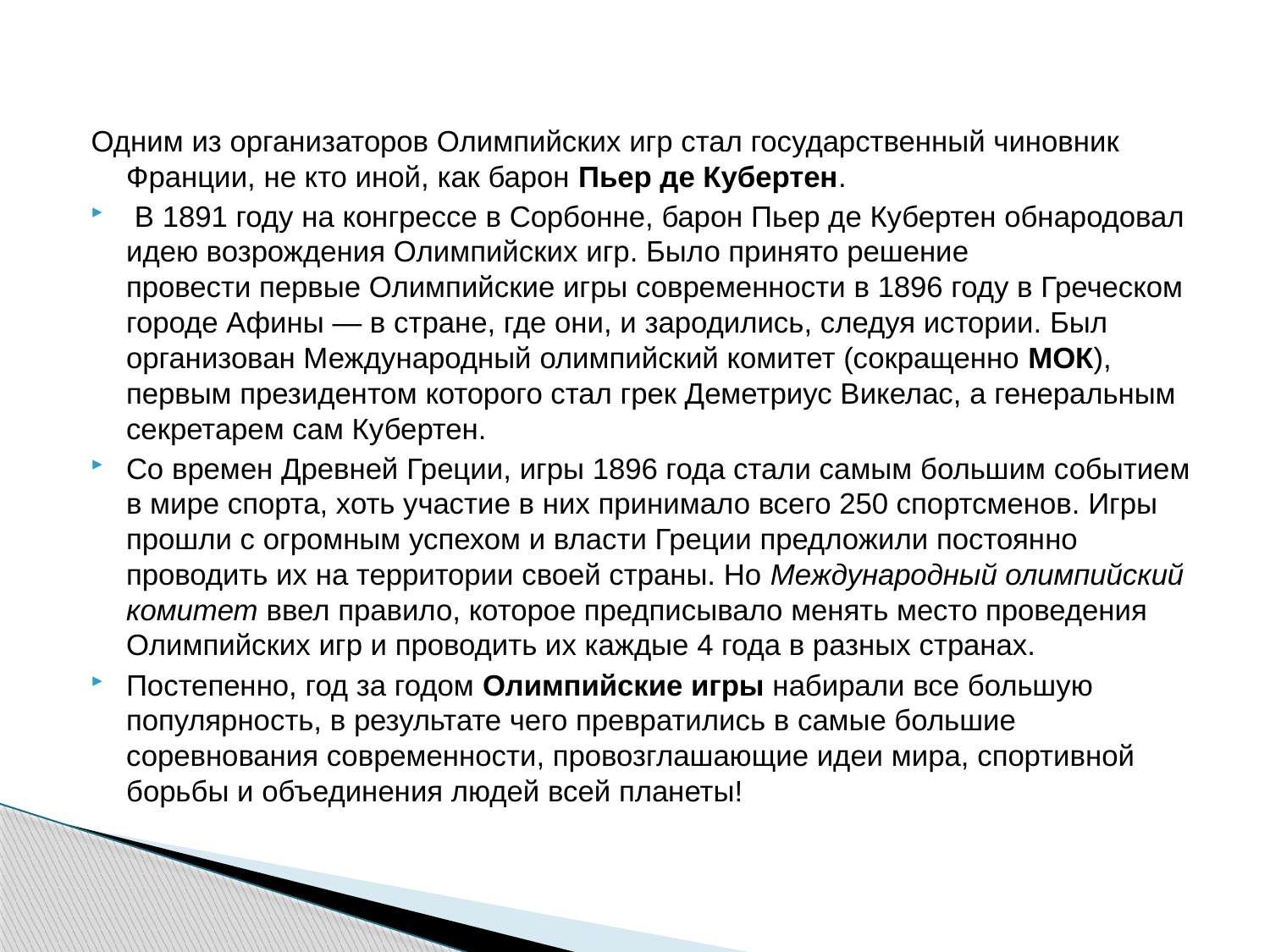

#
Одним из организаторов Олимпийских игр стал государственный чиновник Франции, не кто иной, как барон Пьер де Кубертен.
 В 1891 году на конгрессе в Сорбонне, барон Пьер де Кубертен обнародовал идею возрождения Олимпийских игр. Было принято решение провести первые Олимпийские игры современности в 1896 году в Греческом городе Афины — в стране, где они, и зародились, следуя истории. Был организован Международный олимпийский комитет (сокращенно МОК), первым президентом которого стал грек Деметриус Викелас, а генеральным секретарем сам Кубертен.
Со времен Древней Греции, игры 1896 года стали самым большим событием в мире спорта, хоть участие в них принимало всего 250 спортсменов. Игры прошли с огромным успехом и власти Греции предложили постоянно проводить их на территории своей страны. Но Международный олимпийский комитет ввел правило, которое предписывало менять место проведения Олимпийских игр и проводить их каждые 4 года в разных странах.
Постепенно, год за годом Олимпийские игры набирали все большую популярность, в результате чего превратились в самые большие соревнования современности, провозглашающие идеи мира, спортивной борьбы и объединения людей всей планеты!